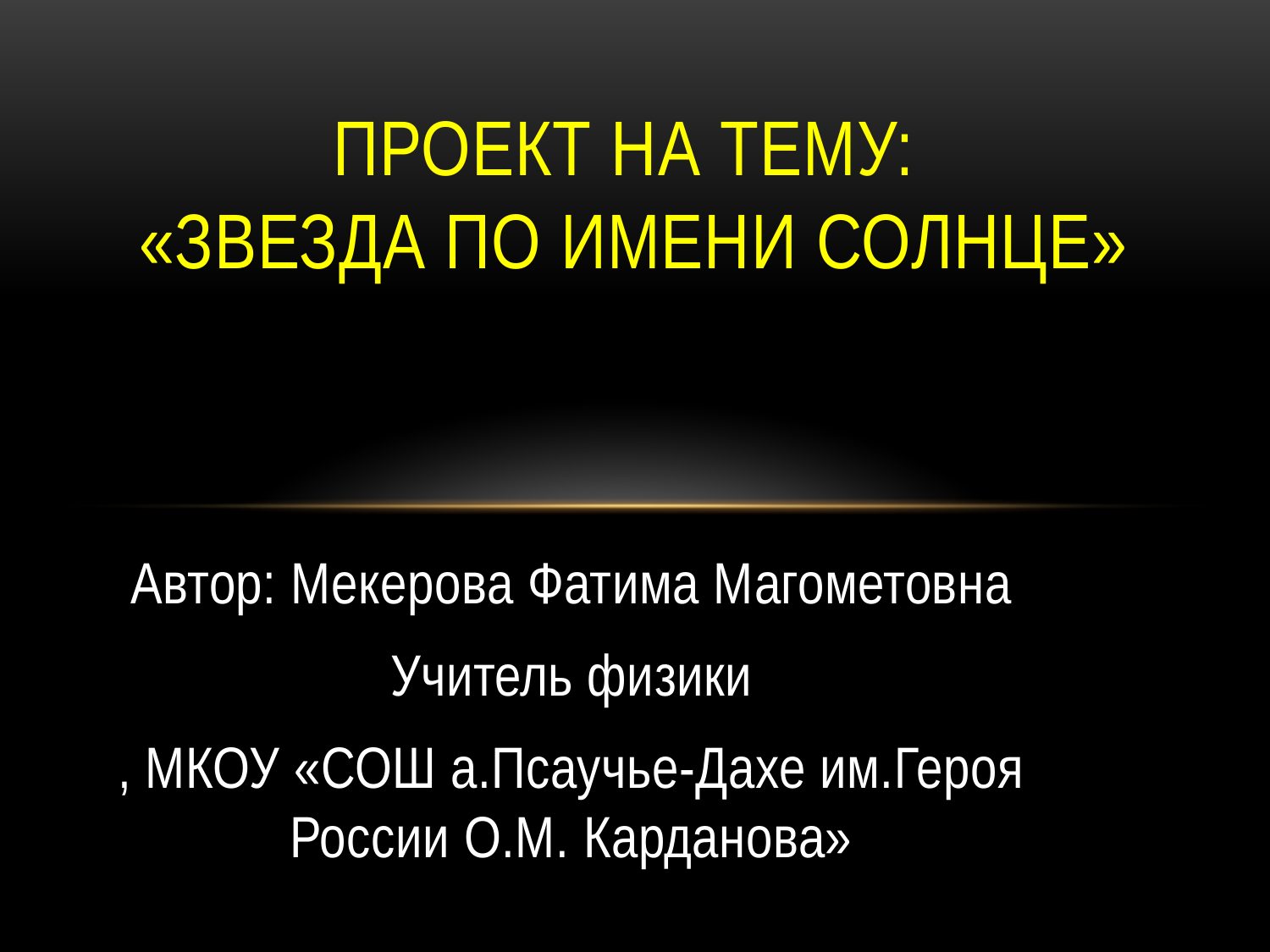

# Проект на тему: «Звезда по имени Солнце»
Автор: Мекерова Фатима Магометовна
Учитель физики
, МКОУ «СОШ а.Псаучье-Дахе им.Героя России О.М. Карданова»